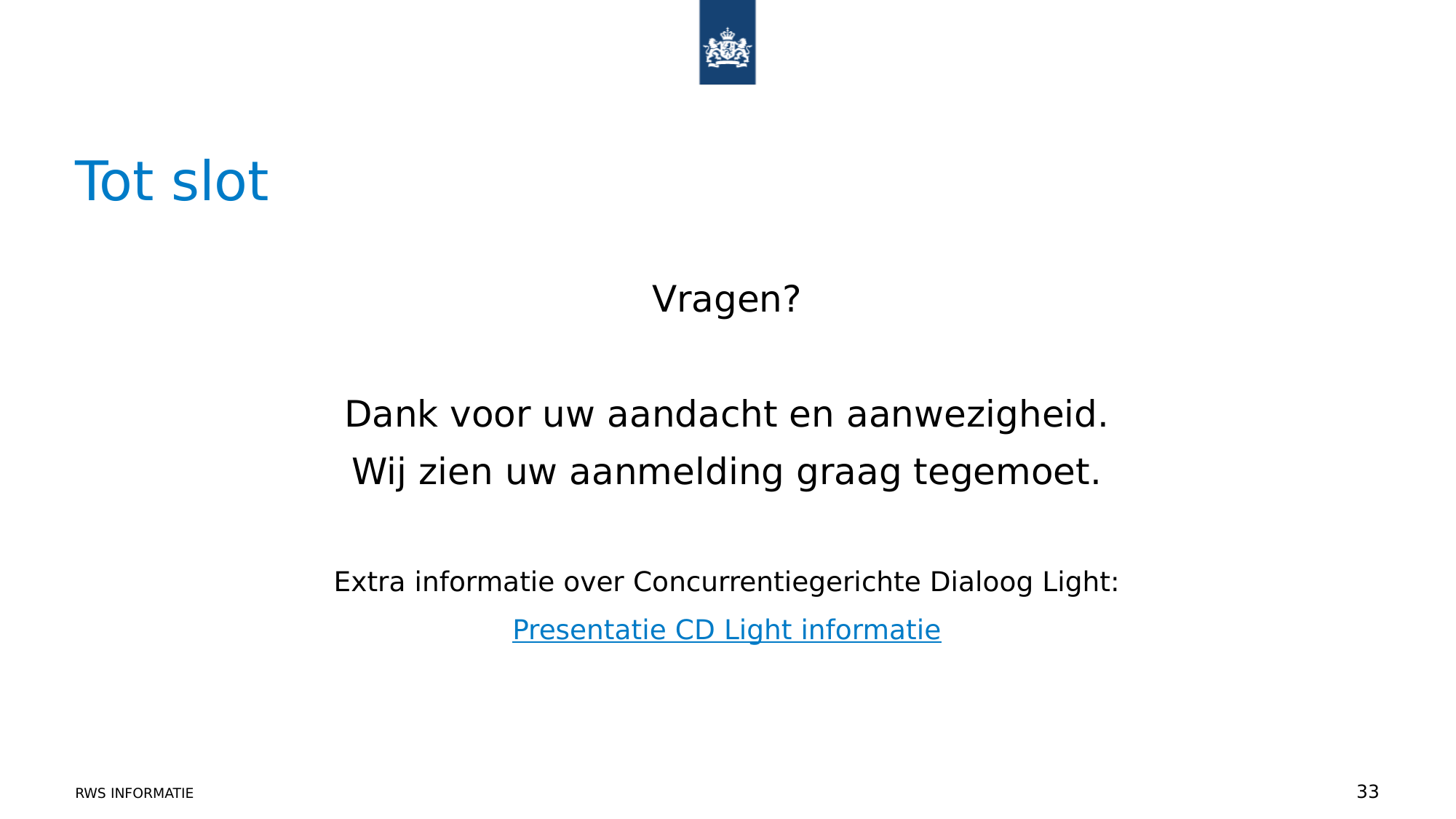

# Tot slot
Vragen?

Dank voor uw aandacht en aanwezigheid.
Wij zien uw aanmelding graag tegemoet.

Extra informatie over Concurrentiegerichte Dialoog Light:
Presentatie CD Light informatie
RWS Informatie
33